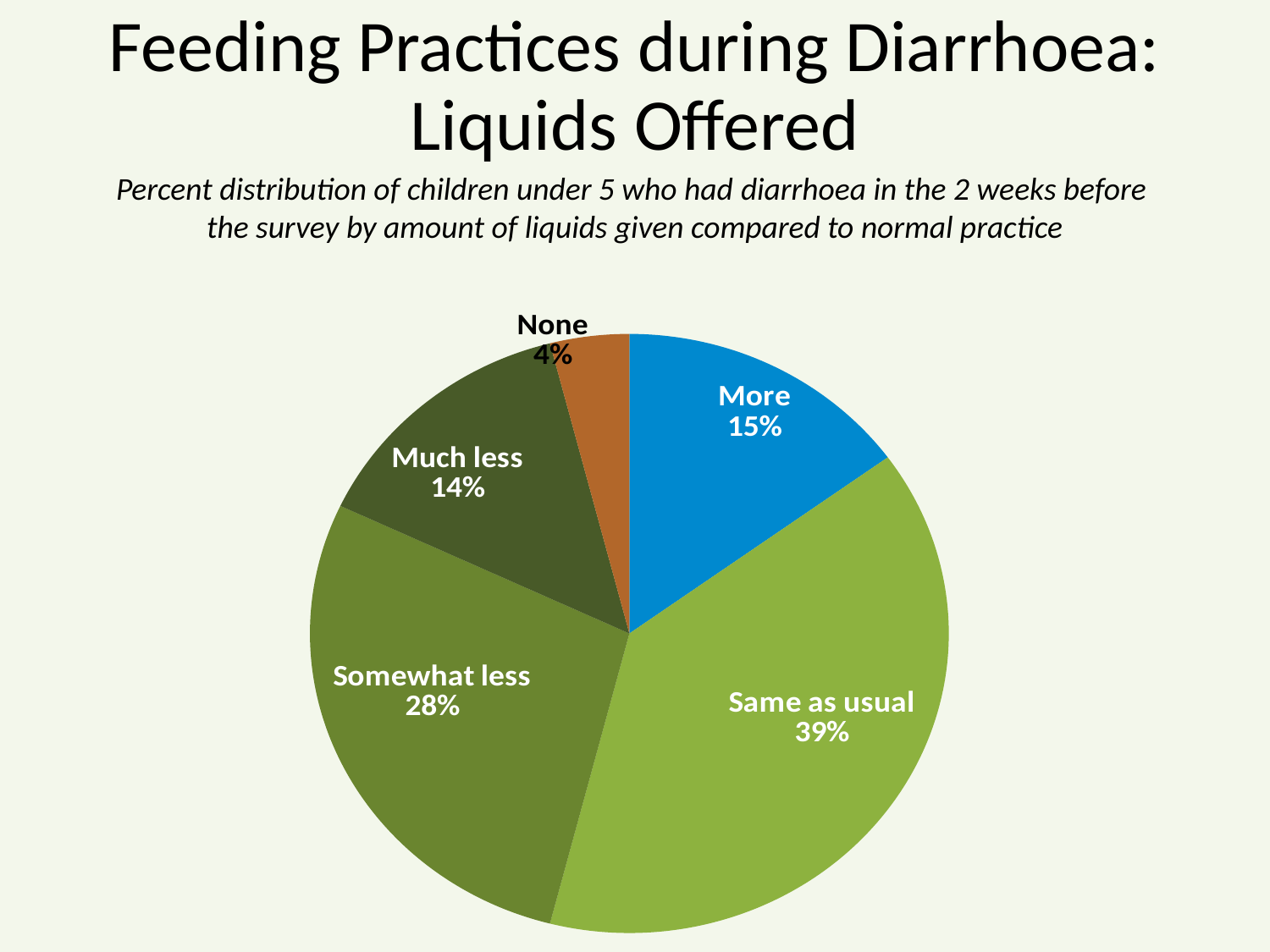

# Feeding Practices during Diarrhoea: Liquids Offered
Percent distribution of children under 5 who had diarrhoea in the 2 weeks before
the survey by amount of liquids given compared to normal practice

### Chart

| Category | Series 1 |
|---|---|
| More | 15.0 |
| Same as usual | 39.0 |
| Somewhat less | 28.0 |
| Much less | 14.0 |
| None | 4.0 |